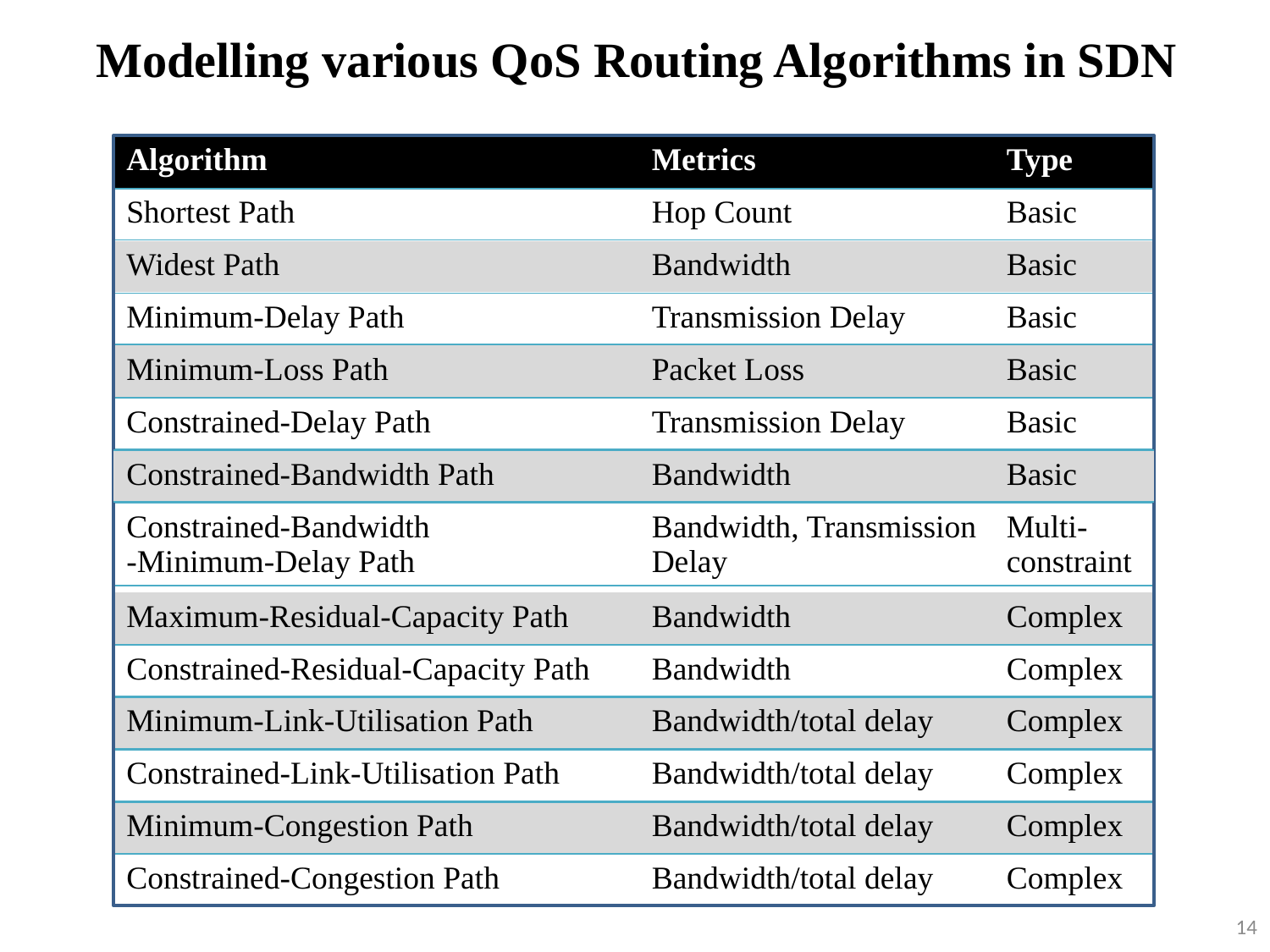

Modelling various QoS Routing Algorithms in SDN

| Algorithm | Metrics | Type |
| --- | --- | --- |
| Shortest Path | Hop Count | Basic |
| --- | --- | --- |
| Widest Path | Bandwidth | Basic |
| --- | --- | --- |
| Minimum-Delay Path | Transmission Delay | Basic |
| --- | --- | --- |
| Minimum-Loss Path | Packet Loss | Basic |
| --- | --- | --- |
| Constrained-Delay Path | Transmission Delay | Basic |
| --- | --- | --- |
| Constrained-Bandwidth Path | Bandwidth | Basic |
| --- | --- | --- |
| Constrained-Bandwidth -Minimum-Delay Path | Bandwidth, Transmission Delay | Multi-constraint |
| --- | --- | --- |
| Maximum-Residual-Capacity Path | Bandwidth | Complex |
| --- | --- | --- |
| Constrained-Residual-Capacity Path | Bandwidth | Complex |
| --- | --- | --- |
| Minimum-Link-Utilisation Path | Bandwidth/total delay | Complex |
| --- | --- | --- |
| Constrained-Link-Utilisation Path | Bandwidth/total delay | Complex |
| --- | --- | --- |
| Minimum-Congestion Path | Bandwidth/total delay | Complex |
| --- | --- | --- |
| Constrained-Congestion Path | Bandwidth/total delay | Complex |
| --- | --- | --- |
14